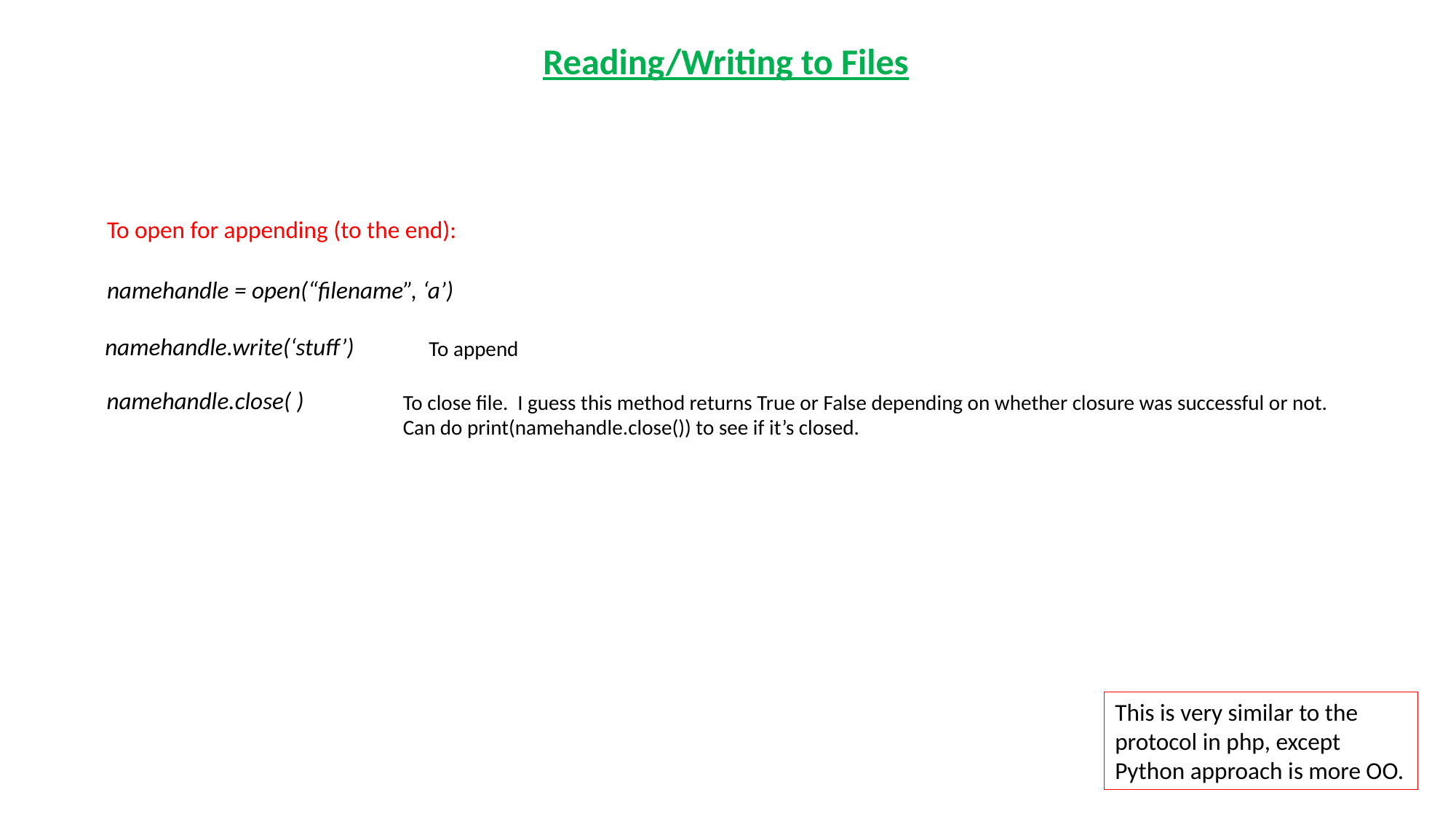

Reading/Writing to Files
To open for appending (to the end):
namehandle = open(“filename”, ‘a’)
namehandle.write(‘stuff’)
To append
namehandle.close( )
To close file.  I guess this method returns True or False depending on whether closure was successful or not.
Can do print(namehandle.close()) to see if it’s closed.
This is very similar to the protocol in php, except Python approach is more OO.